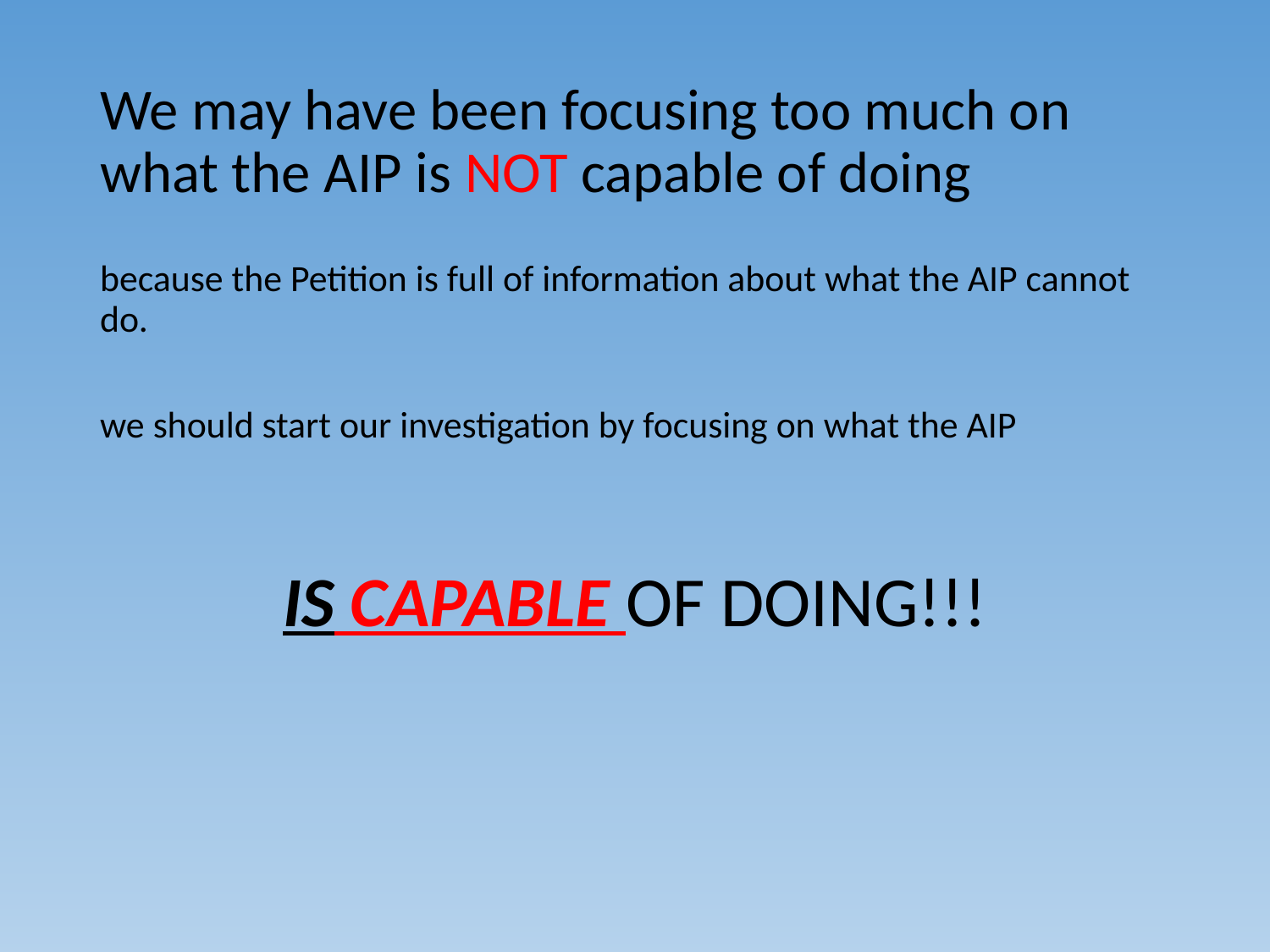

# We may have been focusing too much on what the AIP is NOT capable of doing
because the Petition is full of information about what the AIP cannot do.

we should start our investigation by focusing on what the AIP

IS CAPABLE OF DOING!!!